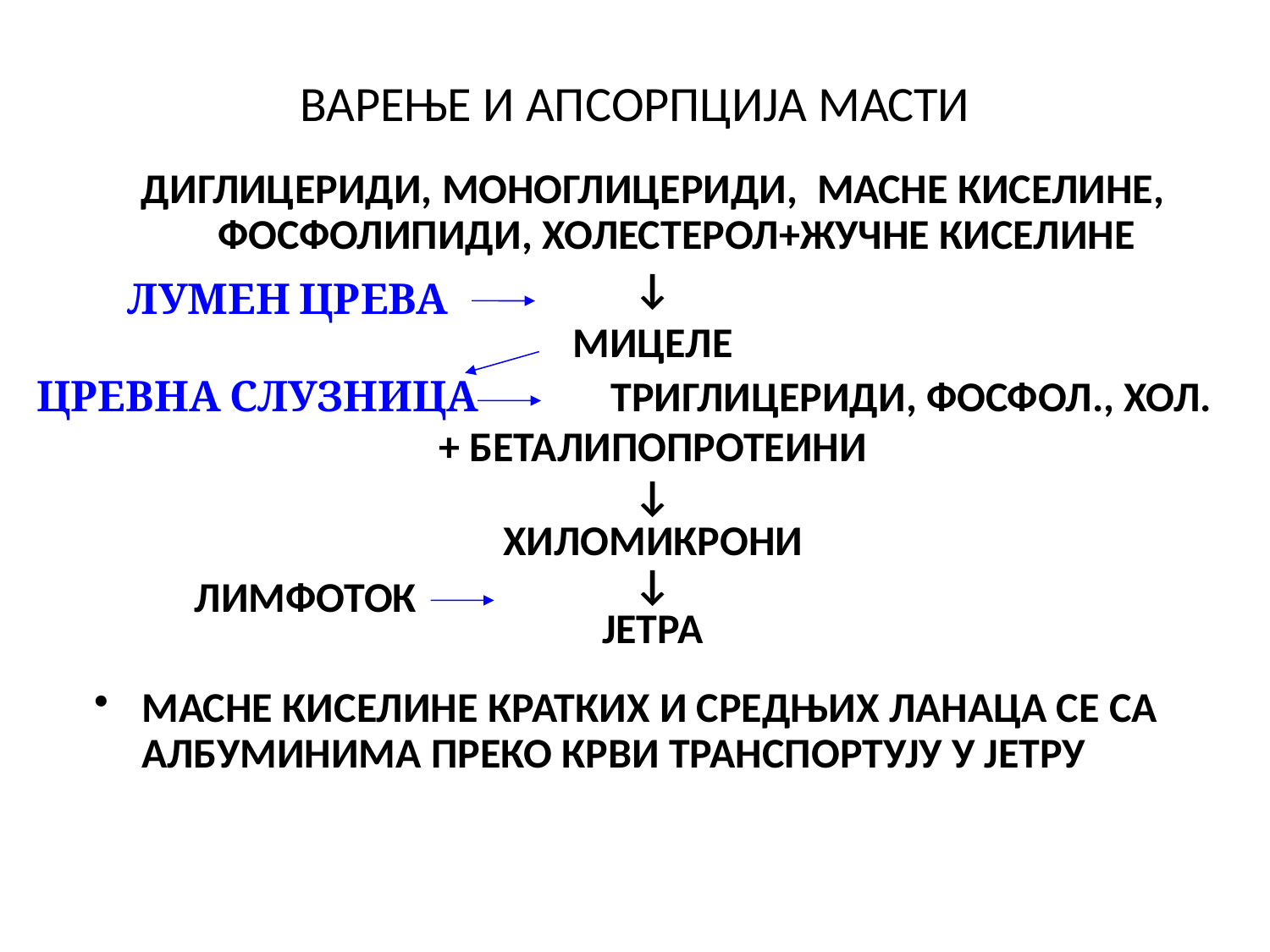

# ВАРЕЊЕ И АПСОРПЦИЈА МАСТИ
ДИГЛИЦЕРИДИ, МОНОГЛИЦЕРИДИ,  МАСНЕ КИСЕЛИНЕ, ФОСФОЛИПИДИ, ХОЛЕСТЕРОЛ+ЖУЧНЕ КИСЕЛИНЕ
↓
МИЦЕЛЕ
ТРИГЛИЦЕРИДИ, ФОСФОЛ., ХОЛ.
+ БЕТАЛИПОПРОТЕИНИ
↓
ХИЛОМИКРОНИ
↓
ЈЕТРА

МАСНЕ КИСЕЛИНЕ КРАТКИХ И СРЕДЊИХ ЛАНАЦА СЕ СА АЛБУМИНИМА ПРЕКО КРВИ ТРАНСПОРТУЈУ У ЈЕТРУ
ЛУМЕН ЦРЕВА

ЦРЕВНА СЛУЗНИЦА

ЛИМФОТОК